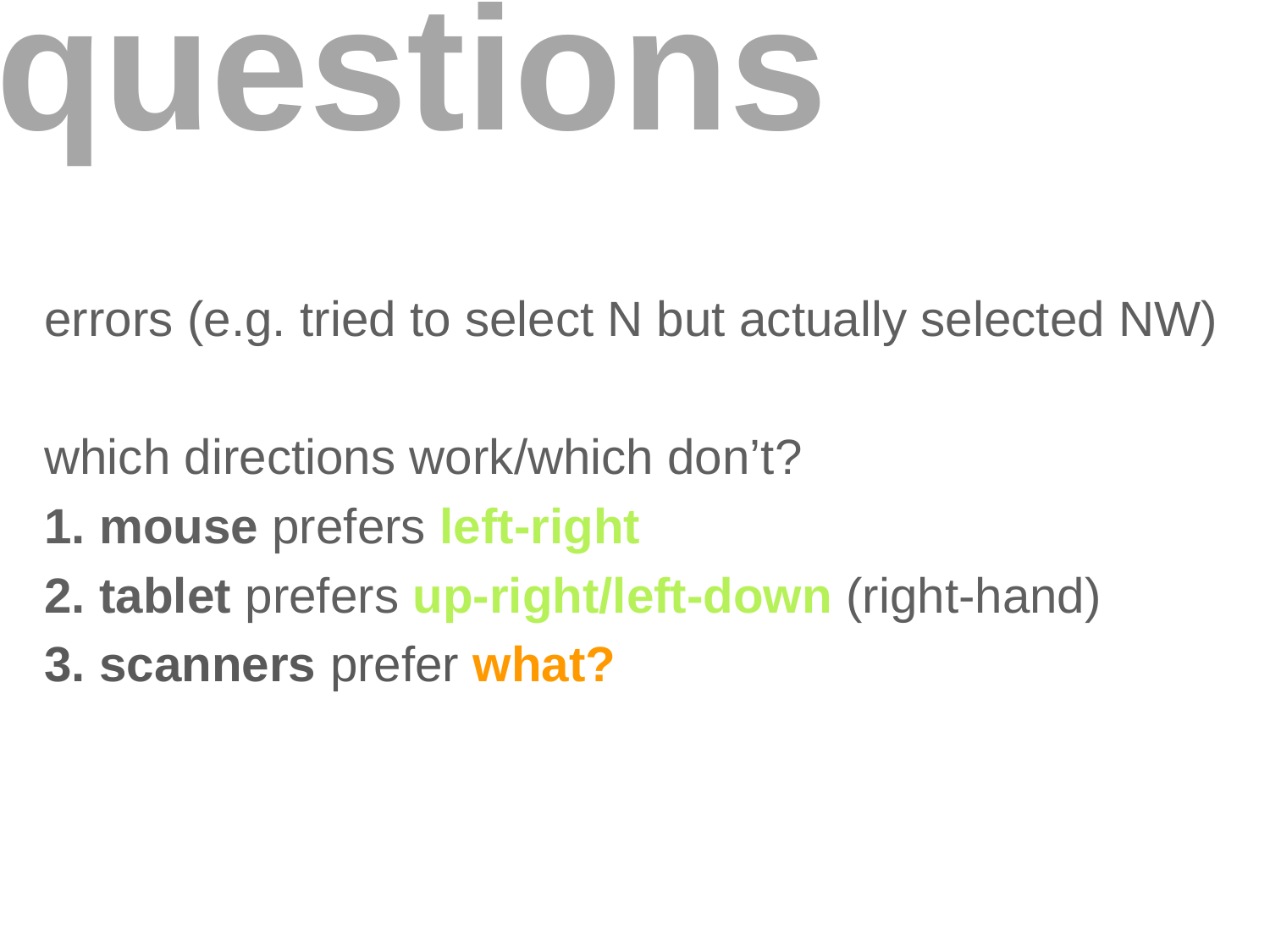

questions

errors (e.g. tried to select N but actually selected NW)

which directions work/which don’t?
1. mouse prefers left-right
2. tablet prefers up-right/left-down (right-hand)
3. scanners prefer what?